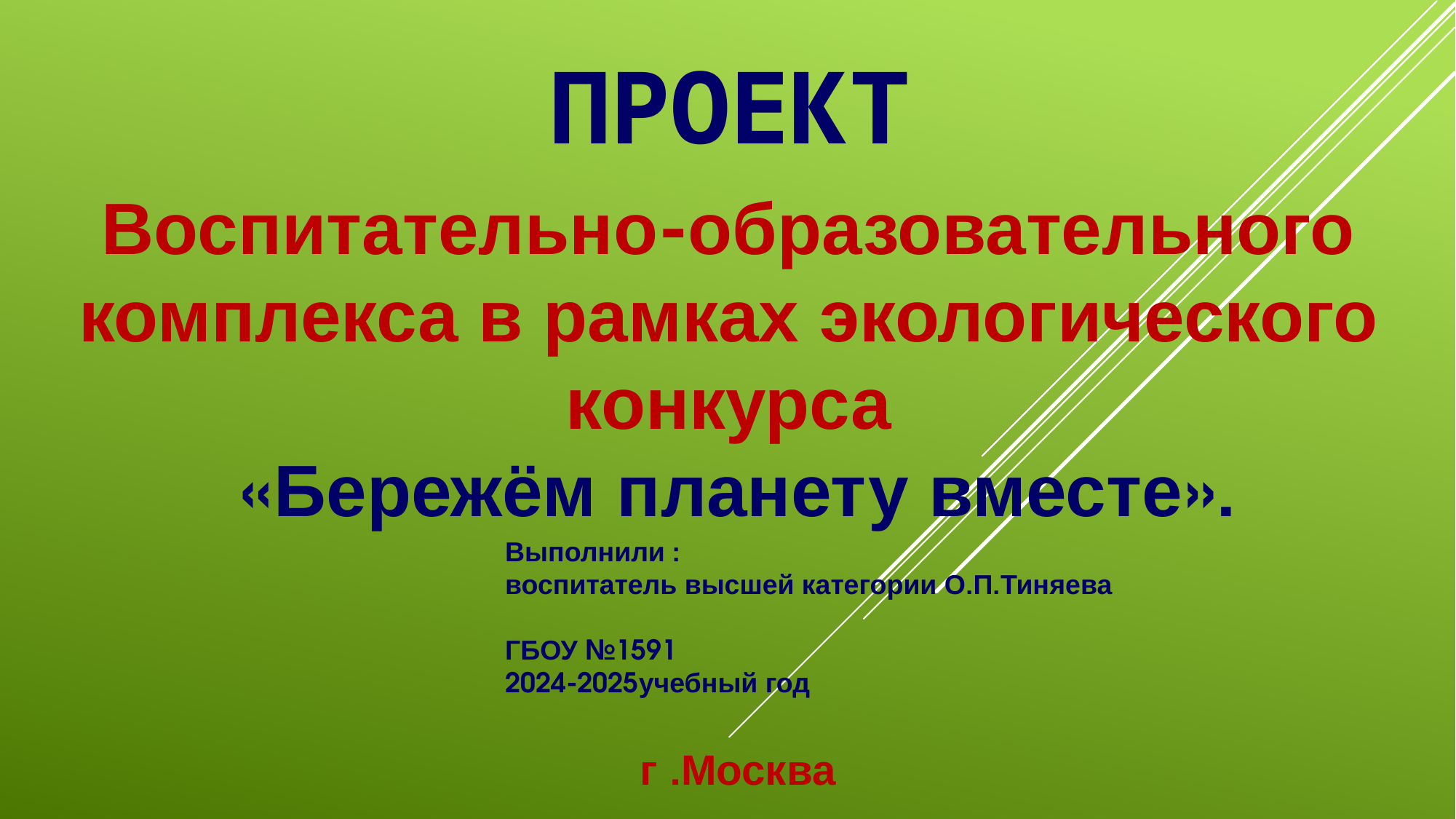

# пРОЕКТ
Воспитательно-образовательного комплекса в рамках экологического конкурса
 «Бережём планету вместе».

Выполнили :
воспитатель высшей категории О.П.Тиняева
ГБОУ №1591
2024-2025учебный год

г .Москва